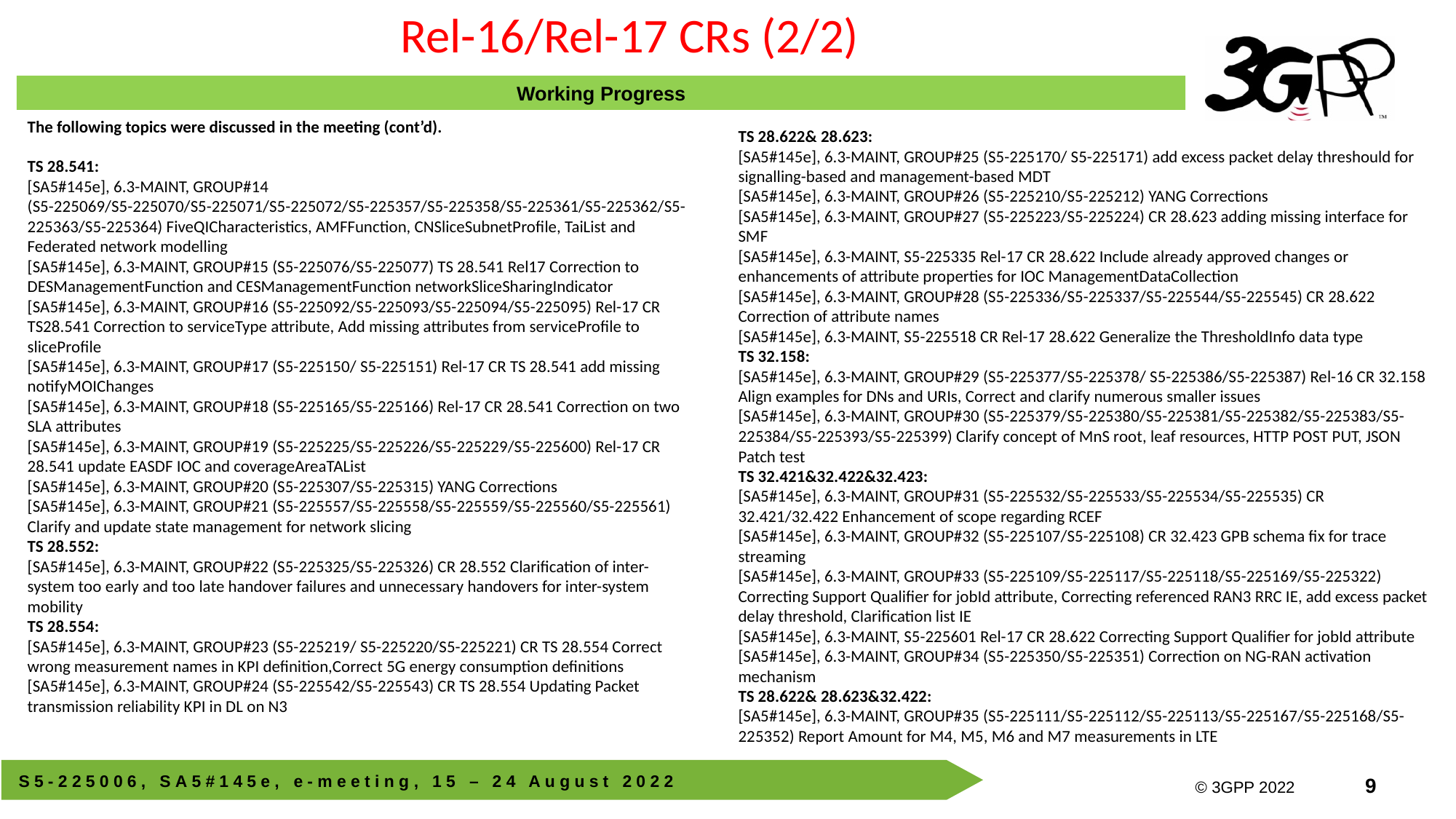

Rel-16/Rel-17 CRs (2/2)
Working Progress
The following topics were discussed in the meeting (cont’d).

TS 28.541:
[SA5#145e], 6.3-MAINT, GROUP#14 (S5-225069/S5-225070/S5-225071/S5-225072/S5-225357/S5-225358/S5-225361/S5-225362/S5-225363/S5-225364) FiveQICharacteristics, AMFFunction, CNSliceSubnetProfile, TaiList and Federated network modelling
[SA5#145e], 6.3-MAINT, GROUP#15 (S5-225076/S5-225077) TS 28.541 Rel17 Correction to DESManagementFunction and CESManagementFunction networkSliceSharingIndicator
[SA5#145e], 6.3-MAINT, GROUP#16 (S5-225092/S5-225093/S5-225094/S5-225095) Rel-17 CR TS28.541 Correction to serviceType attribute, Add missing attributes from serviceProfile to sliceProfile
[SA5#145e], 6.3-MAINT, GROUP#17 (S5-225150/ S5-225151) Rel-17 CR TS 28.541 add missing notifyMOIChanges
[SA5#145e], 6.3-MAINT, GROUP#18 (S5-225165/S5-225166) Rel-17 CR 28.541 Correction on two SLA attributes
[SA5#145e], 6.3-MAINT, GROUP#19 (S5-225225/S5-225226/S5-225229/S5-225600) Rel-17 CR 28.541 update EASDF IOC and coverageAreaTAList
[SA5#145e], 6.3-MAINT, GROUP#20 (S5-225307/S5-225315) YANG Corrections
[SA5#145e], 6.3-MAINT, GROUP#21 (S5-225557/S5-225558/S5-225559/S5-225560/S5-225561) Clarify and update state management for network slicing
TS 28.552:
[SA5#145e], 6.3-MAINT, GROUP#22 (S5-225325/S5-225326) CR 28.552 Clarification of inter-system too early and too late handover failures and unnecessary handovers for inter-system mobility
TS 28.554:
[SA5#145e], 6.3-MAINT, GROUP#23 (S5-225219/ S5-225220/S5-225221) CR TS 28.554 Correct wrong measurement names in KPI definition,Correct 5G energy consumption definitions
[SA5#145e], 6.3-MAINT, GROUP#24 (S5-225542/S5-225543) CR TS 28.554 Updating Packet transmission reliability KPI in DL on N3
TS 28.622& 28.623:
[SA5#145e], 6.3-MAINT, GROUP#25 (S5-225170/ S5-225171) add excess packet delay threshould for signalling-based and management-based MDT
[SA5#145e], 6.3-MAINT, GROUP#26 (S5-225210/S5-225212) YANG Corrections
[SA5#145e], 6.3-MAINT, GROUP#27 (S5-225223/S5-225224) CR 28.623 adding missing interface for SMF
[SA5#145e], 6.3-MAINT, S5-225335 Rel-17 CR 28.622 Include already approved changes or enhancements of attribute properties for IOC ManagementDataCollection
[SA5#145e], 6.3-MAINT, GROUP#28 (S5-225336/S5-225337/S5-225544/S5-225545) CR 28.622 Correction of attribute names
[SA5#145e], 6.3-MAINT, S5-225518 CR Rel-17 28.622 Generalize the ThresholdInfo data type
TS 32.158:
[SA5#145e], 6.3-MAINT, GROUP#29 (S5-225377/S5-225378/ S5-225386/S5-225387) Rel-16 CR 32.158 Align examples for DNs and URIs, Correct and clarify numerous smaller issues
[SA5#145e], 6.3-MAINT, GROUP#30 (S5-225379/S5-225380/S5-225381/S5-225382/S5-225383/S5-225384/S5-225393/S5-225399) Clarify concept of MnS root, leaf resources, HTTP POST PUT, JSON Patch test
TS 32.421&32.422&32.423:
[SA5#145e], 6.3-MAINT, GROUP#31 (S5-225532/S5-225533/S5-225534/S5-225535) CR 32.421/32.422 Enhancement of scope regarding RCEF
[SA5#145e], 6.3-MAINT, GROUP#32 (S5-225107/S5-225108) CR 32.423 GPB schema fix for trace streaming
[SA5#145e], 6.3-MAINT, GROUP#33 (S5-225109/S5-225117/S5-225118/S5-225169/S5-225322) Correcting Support Qualifier for jobId attribute, Correcting referenced RAN3 RRC IE, add excess packet delay threshold, Clarification list IE
[SA5#145e], 6.3-MAINT, S5-225601 Rel-17 CR 28.622 Correcting Support Qualifier for jobId attribute
[SA5#145e], 6.3-MAINT, GROUP#34 (S5-225350/S5-225351) Correction on NG-RAN activation mechanism
TS 28.622& 28.623&32.422:
[SA5#145e], 6.3-MAINT, GROUP#35 (S5-225111/S5-225112/S5-225113/S5-225167/S5-225168/S5-225352) Report Amount for M4, M5, M6 and M7 measurements in LTE